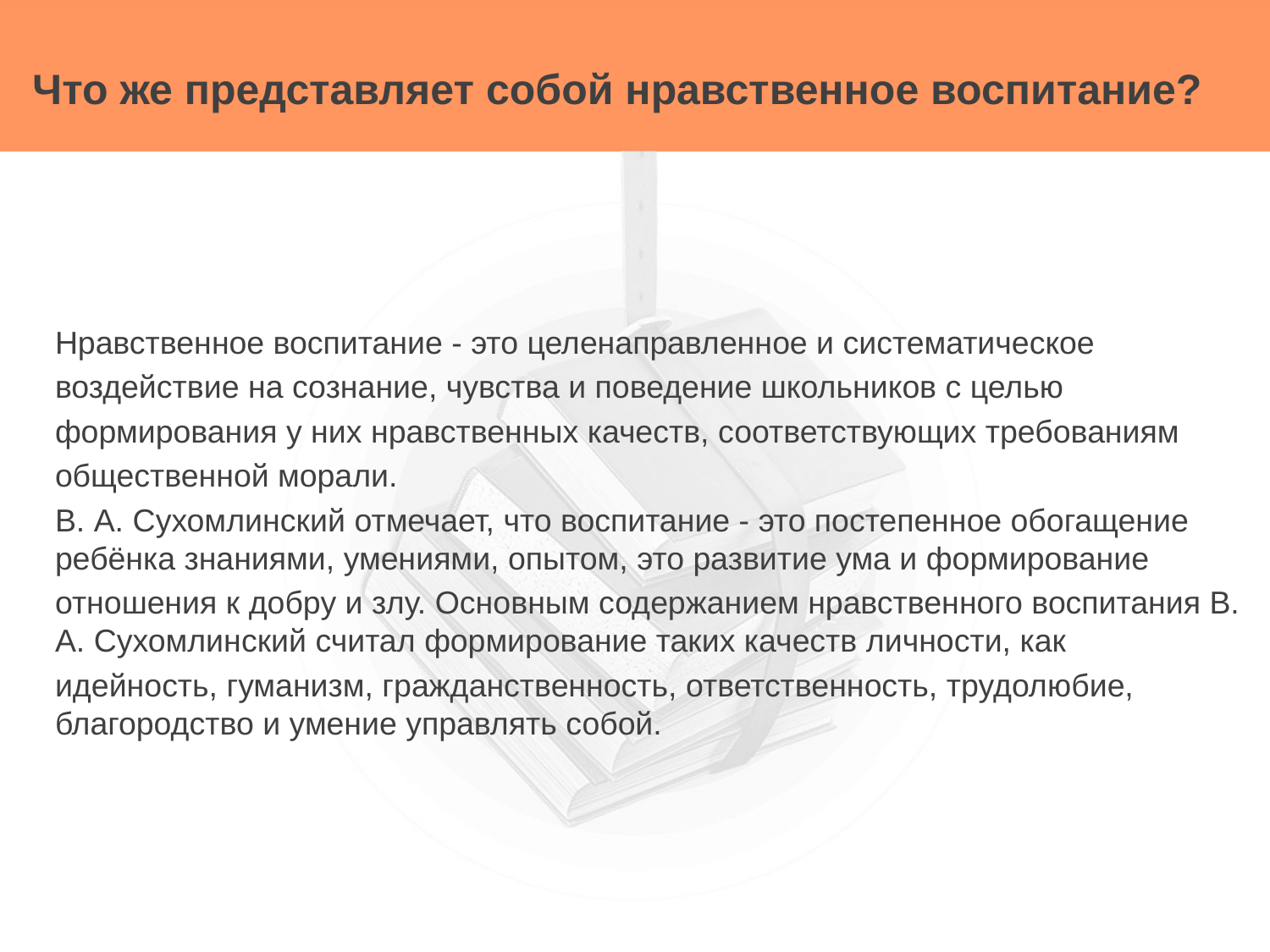

# Что же представляет собой нравственное воспитание?
Нравственное воспитание - это целенаправленное и систематическое
воздействие на сознание, чувства и поведение школьников с целью
формирования у них нравственных качеств, соответствующих требованиям
общественной морали.
В. А. Сухомлинский отмечает, что воспитание - это постепенное обогащение ребёнка знаниями, умениями, опытом, это развитие ума и формирование
отношения к добру и злу. Основным содержанием нравственного воспитания В. А. Сухомлинский считал формирование таких качеств личности, как
идейность, гуманизм, гражданственность, ответственность, трудолюбие, благородство и умение управлять собой.